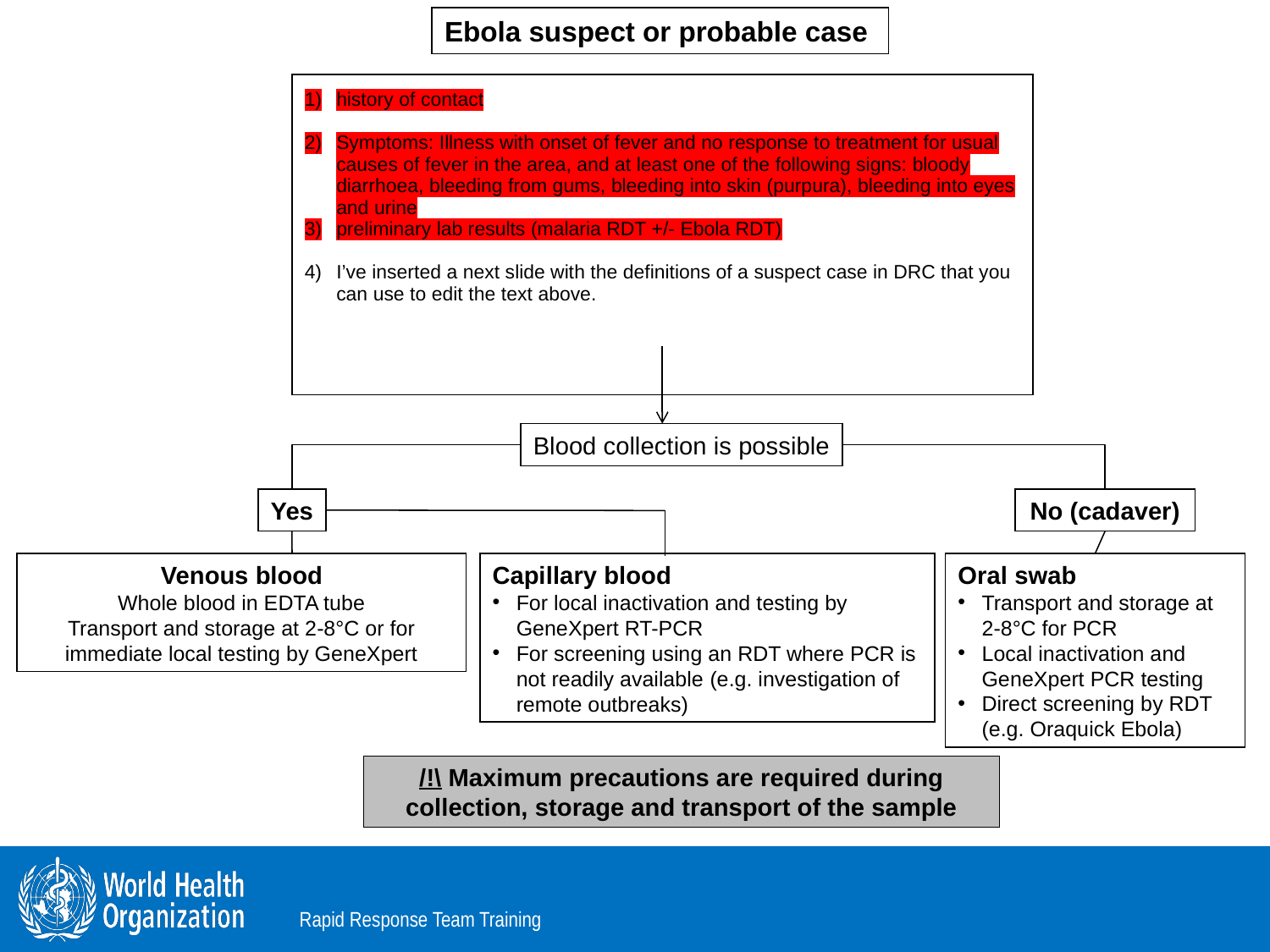

Ebola suspect or probable case
| history of contact Symptoms: Illness with onset of fever and no response to treatment for usual causes of fever in the area, and at least one of the following signs: bloody diarrhoea, bleeding from gums, bleeding into skin (purpura), bleeding into eyes and urine preliminary lab results (malaria RDT +/- Ebola RDT) I’ve inserted a next slide with the definitions of a suspect case in DRC that you can use to edit the text above. |
| --- |
|  |
Blood collection is possible
Yes
No (cadaver)
Venous blood
Whole blood in EDTA tube
Transport and storage at 2-8°C or for immediate local testing by GeneXpert
Capillary blood
For local inactivation and testing by GeneXpert RT-PCR
For screening using an RDT where PCR is not readily available (e.g. investigation of remote outbreaks)
Oral swab
Transport and storage at 2-8°C for PCR
Local inactivation and GeneXpert PCR testing
Direct screening by RDT (e.g. Oraquick Ebola)
/!\ Maximum precautions are required during collection, storage and transport of the sample